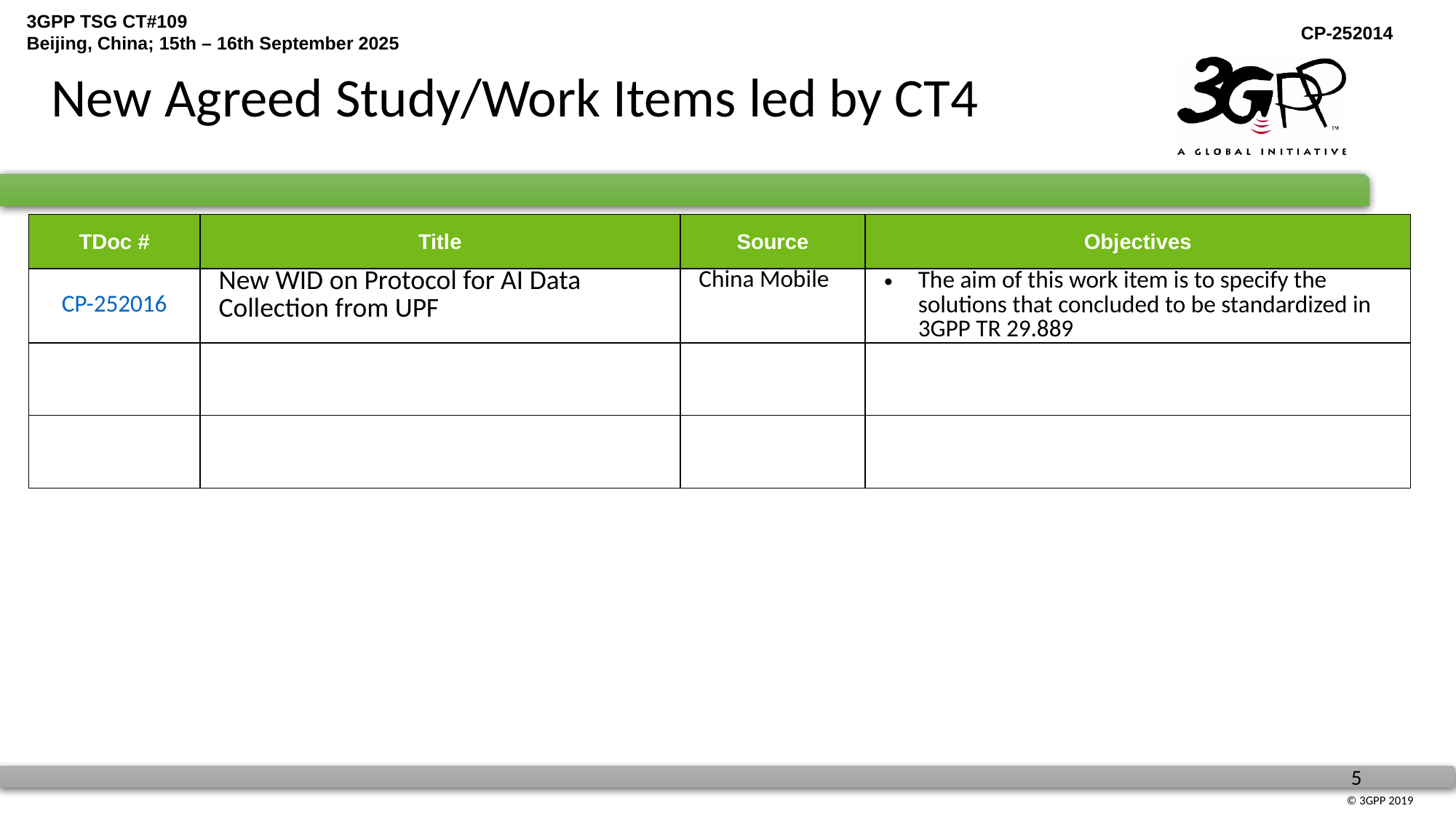

# New Agreed Study/Work Items led by CT4
| TDoc # | Title | Source | Objectives |
| --- | --- | --- | --- |
| CP-252016 | New WID on Protocol for AI Data Collection from UPF | China Mobile | The aim of this work item is to specify the solutions that concluded to be standardized in 3GPP TR 29.889 |
|  |  |  |  |
|  |  |  |  |